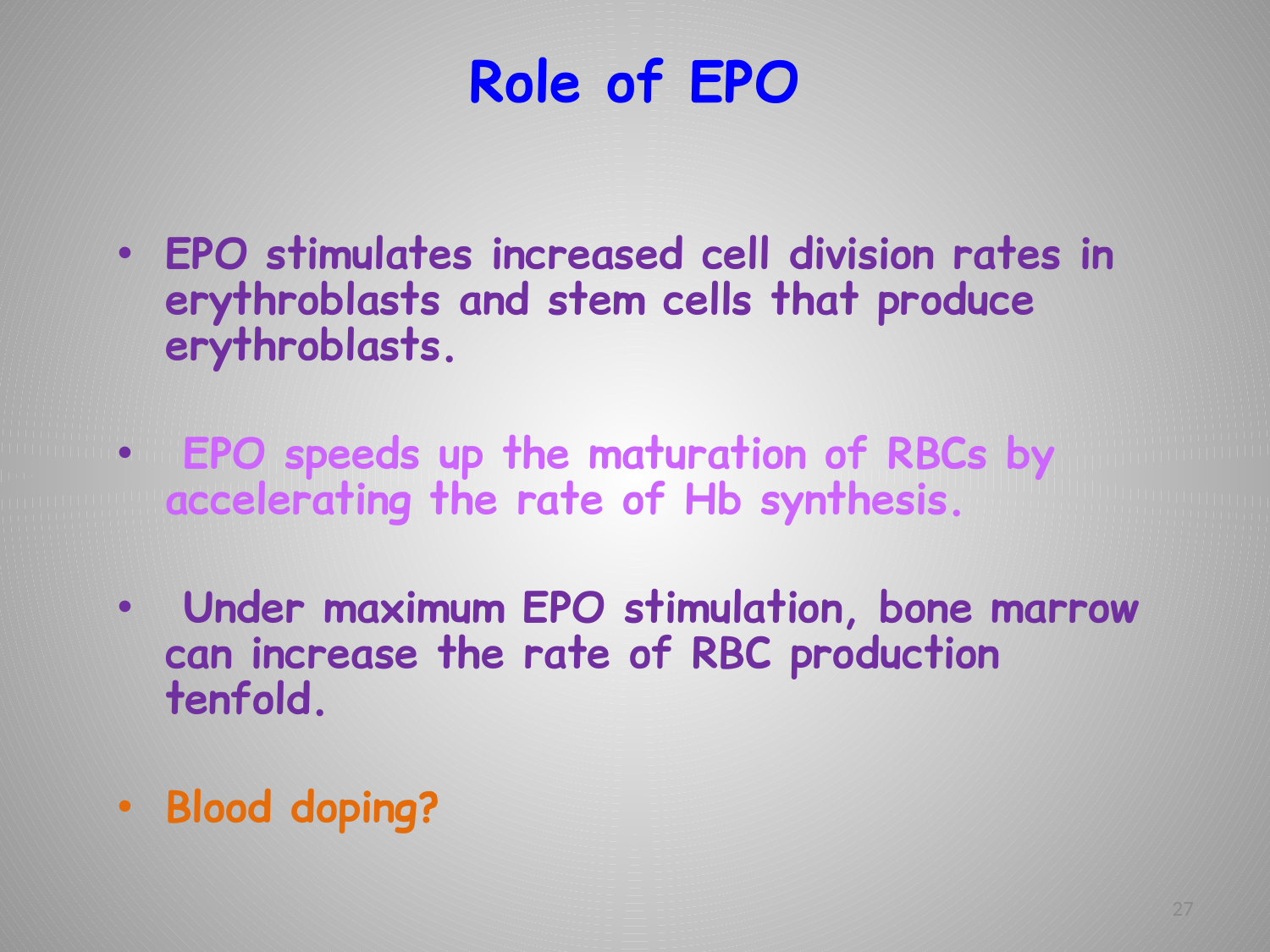

# Role of EPO
EPO stimulates increased cell division rates in erythroblasts and stem cells that produce erythroblasts.

 EPO speeds up the maturation of RBCs by accelerating the rate of Hb synthesis.

 Under maximum EPO stimulation, bone marrow can increase the rate of RBC production tenfold.

Blood doping?
27